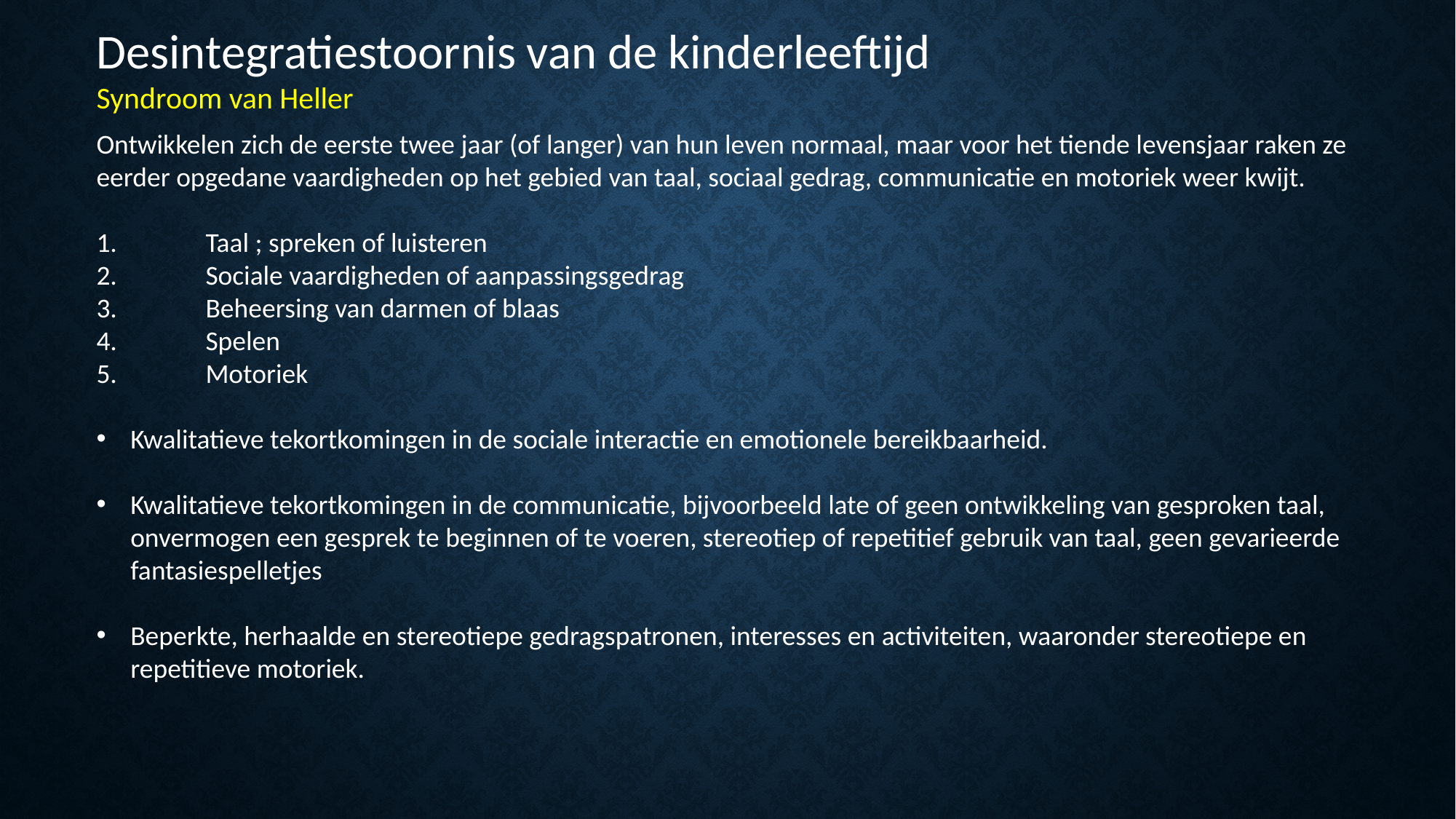

Desintegratiestoornis van de kinderleeftijd
Syndroom van Heller
Ontwikkelen zich de eerste twee jaar (of langer) van hun leven normaal, maar voor het tiende levensjaar raken ze eerder opgedane vaardigheden op het gebied van taal, sociaal gedrag, communicatie en motoriek weer kwijt.

  	Taal ; spreken of luisteren
  	Sociale vaardigheden of aanpassingsgedrag
  	Beheersing van darmen of blaas
  	Spelen
  	Motoriek

Kwalitatieve tekortkomingen in de sociale interactie en emotionele bereikbaarheid.

Kwalitatieve tekortkomingen in de communicatie, bijvoorbeeld late of geen ontwikkeling van gesproken taal, onvermogen een gesprek te beginnen of te voeren, stereotiep of repetitief gebruik van taal, geen gevarieerde fantasiespelletjes

Beperkte, herhaalde en stereotiepe gedragspatronen, interesses en activiteiten, waaronder stereotiepe en repetitieve motoriek.